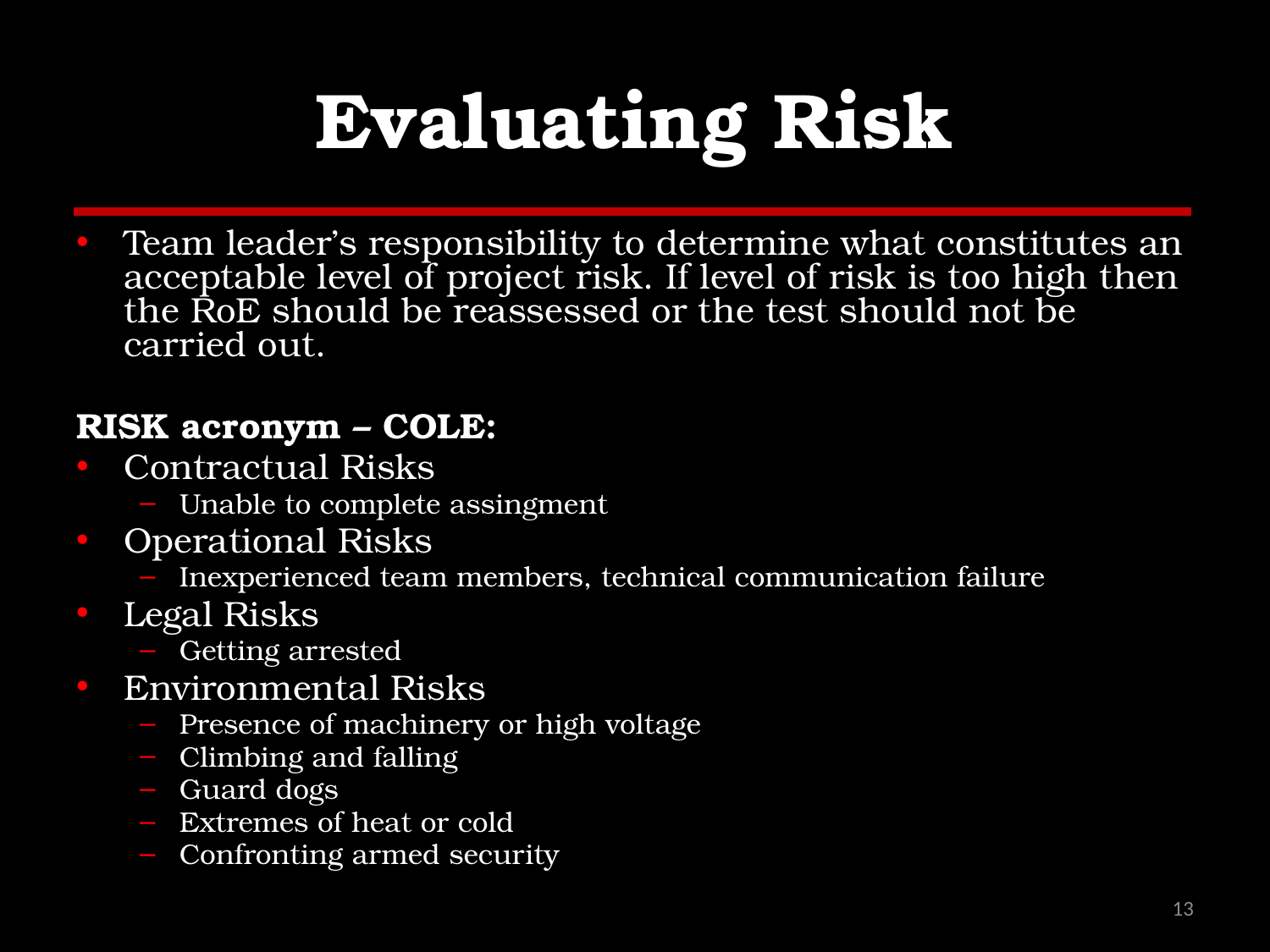

# Evaluating Risk
Team leader’s responsibility to determine what constitutes an acceptable level of project risk. If level of risk is too high then the RoE should be reassessed or the test should not be carried out.

RISK acronym – COLE:
Contractual Risks
Unable to complete assingment
Operational Risks
Inexperienced team members, technical communication failure
Legal Risks
Getting arrested
Environmental Risks
Presence of machinery or high voltage
Climbing and falling
Guard dogs
Extremes of heat or cold
Confronting armed security
13